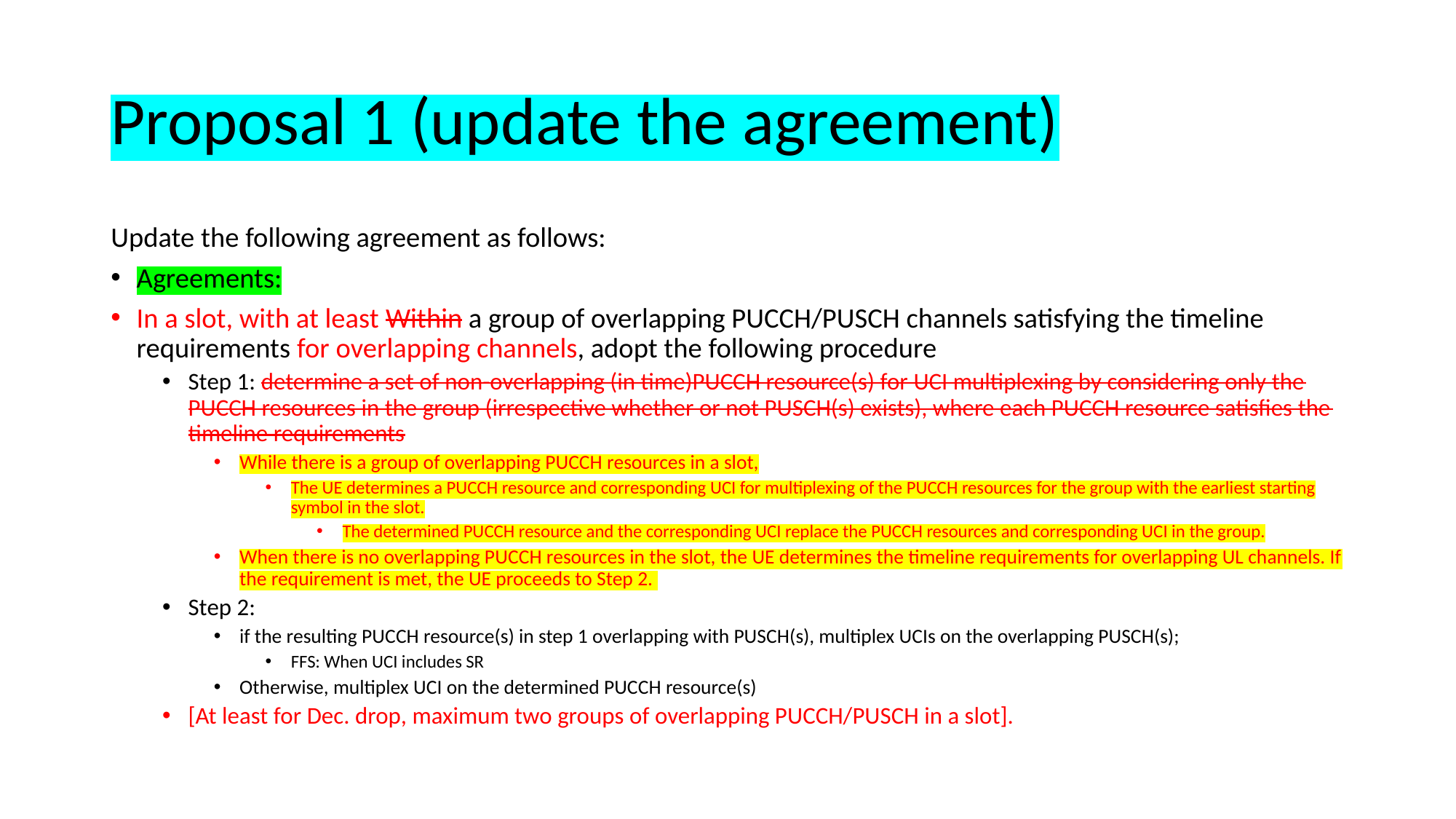

# Proposal 1 (update the agreement)
Update the following agreement as follows:
Agreements:
In a slot, with at least Within a group of overlapping PUCCH/PUSCH channels satisfying the timeline requirements for overlapping channels, adopt the following procedure
Step 1: determine a set of non-overlapping (in time)PUCCH resource(s) for UCI multiplexing by considering only the PUCCH resources in the group (irrespective whether or not PUSCH(s) exists), where each PUCCH resource satisfies the timeline requirements
While there is a group of overlapping PUCCH resources in a slot,
The UE determines a PUCCH resource and corresponding UCI for multiplexing of the PUCCH resources for the group with the earliest starting symbol in the slot.
The determined PUCCH resource and the corresponding UCI replace the PUCCH resources and corresponding UCI in the group.
When there is no overlapping PUCCH resources in the slot, the UE determines the timeline requirements for overlapping UL channels. If the requirement is met, the UE proceeds to Step 2.
Step 2:
if the resulting PUCCH resource(s) in step 1 overlapping with PUSCH(s), multiplex UCIs on the overlapping PUSCH(s);
FFS: When UCI includes SR
Otherwise, multiplex UCI on the determined PUCCH resource(s)
[At least for Dec. drop, maximum two groups of overlapping PUCCH/PUSCH in a slot].